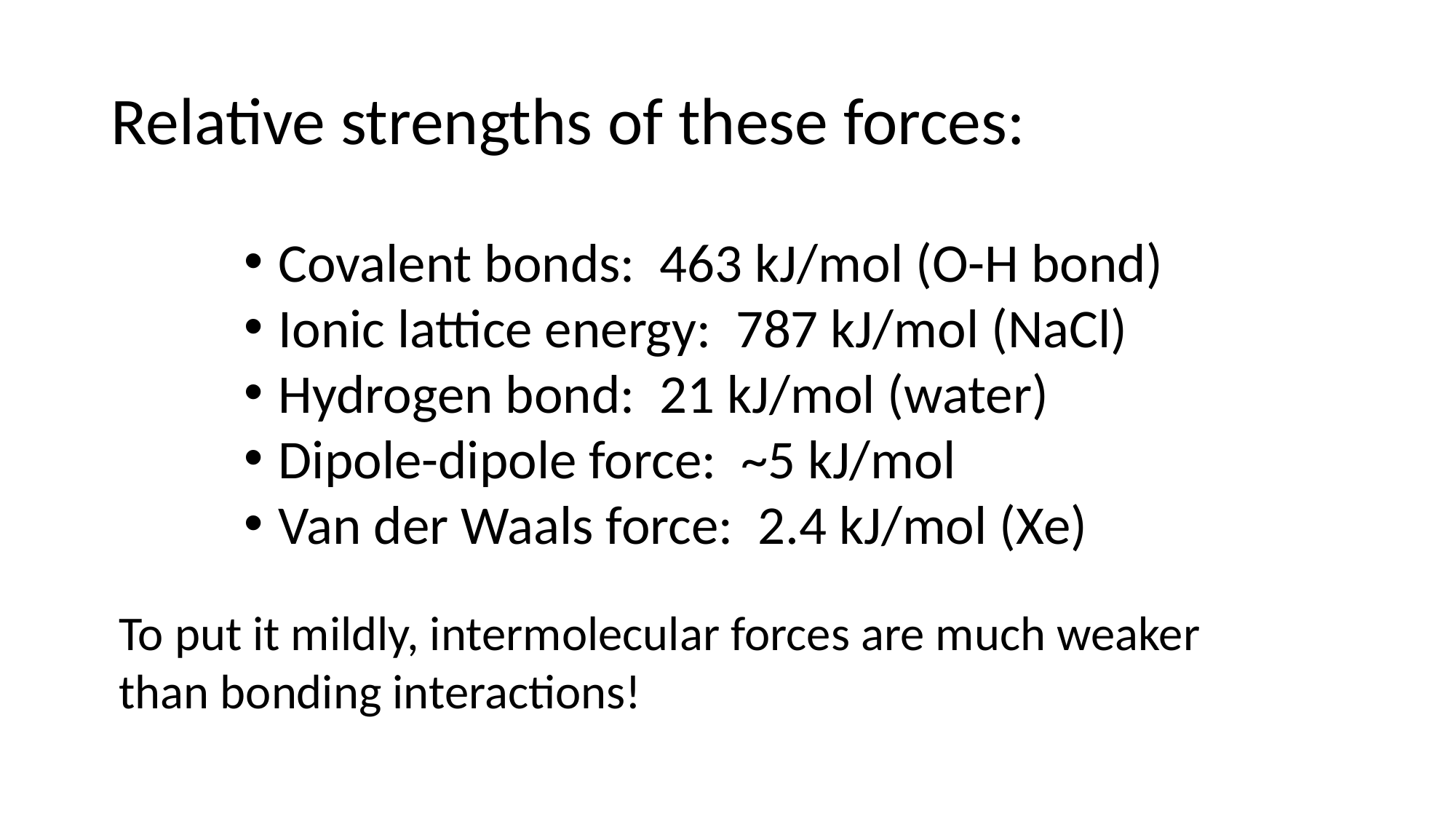

# Relative strengths of these forces:
Covalent bonds:  463 kJ/mol (O-H bond)
Ionic lattice energy:  787 kJ/mol (NaCl)
Hydrogen bond:  21 kJ/mol (water)
Dipole-dipole force:  ~5 kJ/mol
Van der Waals force:  2.4 kJ/mol (Xe)

To put it mildly, intermolecular forces are much weaker than bonding interactions!